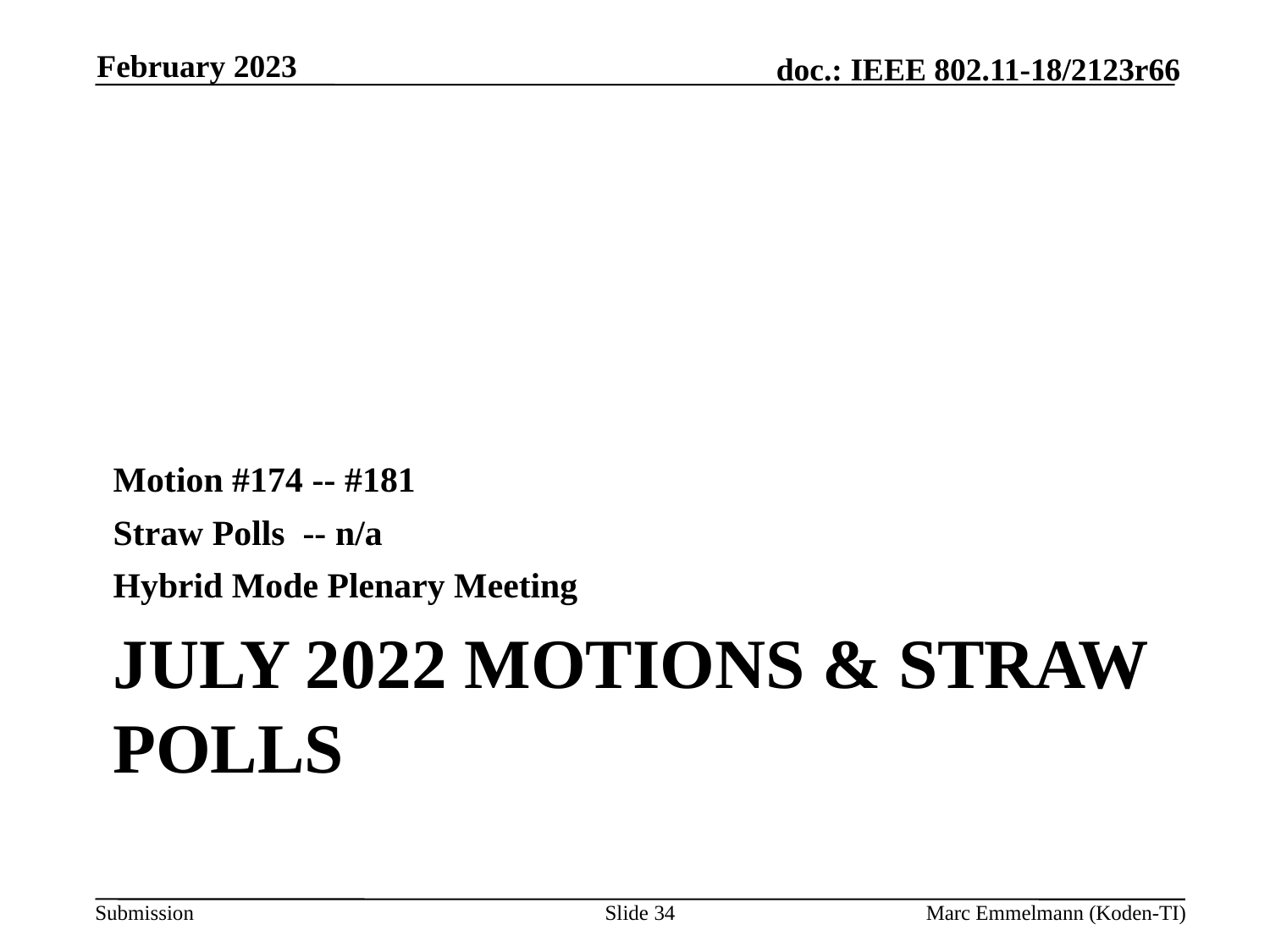

February 2023
Motion #174 -- #181
Straw Polls  -- n/a
Hybrid Mode Plenary Meeting
# July 2022 Motions & Straw Polls
Slide 34
Marc Emmelmann (Koden-TI)